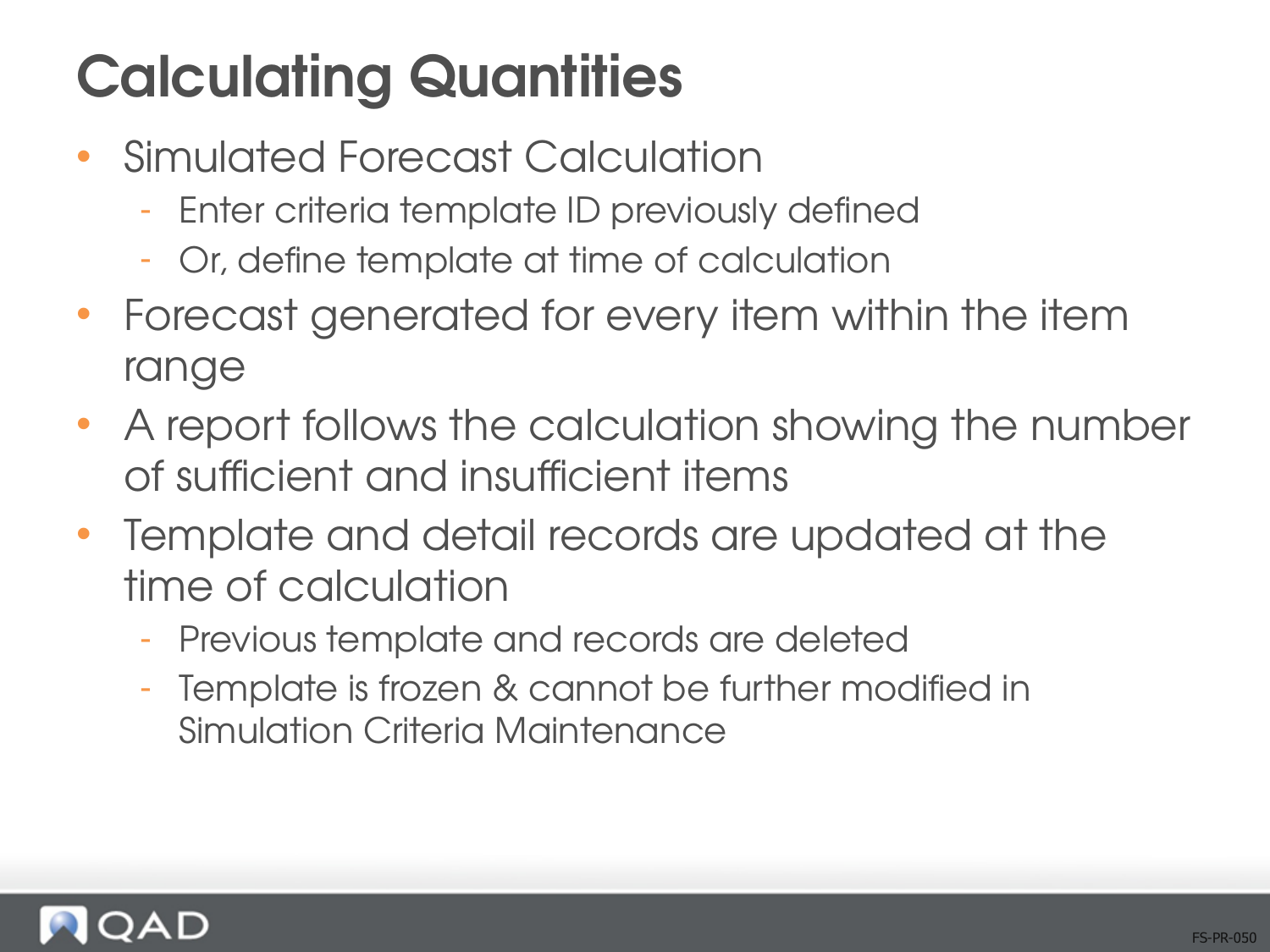

# Calculating Quantities
Simulated Forecast Calculation
Enter criteria template ID previously defined
Or, define template at time of calculation
Forecast generated for every item within the item range
A report follows the calculation showing the number of sufficient and insufficient items
Template and detail records are updated at the time of calculation
Previous template and records are deleted
Template is frozen & cannot be further modified in Simulation Criteria Maintenance
FS-PR-050